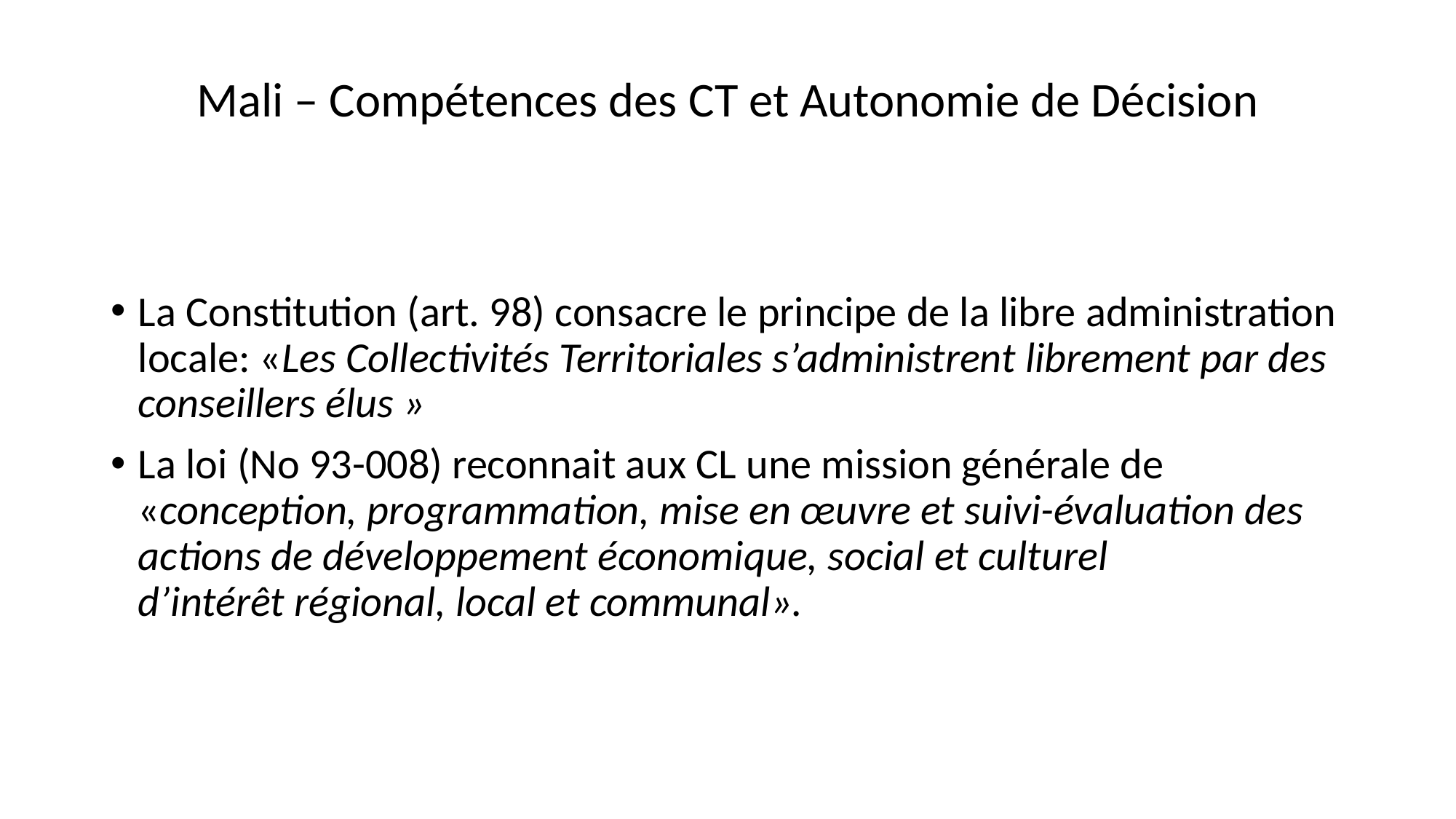

# Mali – Compétences des CT et Autonomie de Décision

La Constitution (art. 98) consacre le principe de la libre administration locale: «Les Collectivités Territoriales s’administrent librement par des conseillers élus »
La loi (No 93-008) reconnait aux CL une mission générale de «conception, programmation, mise en œuvre et suivi-évaluation des actions de développement économique, social et culturel d’intérêt régional, local et communal».